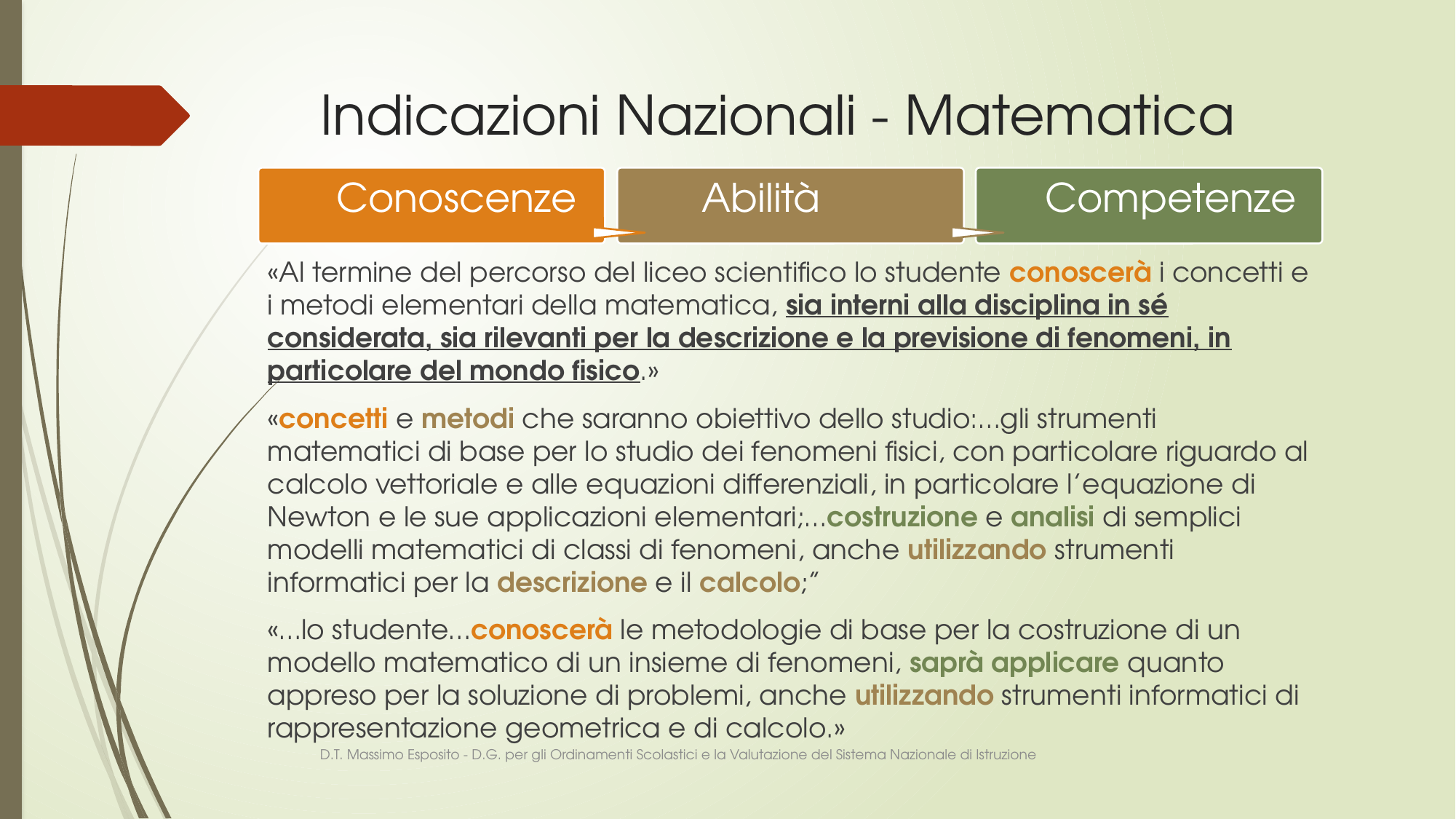

# Indicazioni Nazionali - Matematica

Conoscenze

Abilità

Competenze
«Al termine del percorso del liceo scientifico lo studente conoscerà i concetti e i metodi elementari della matematica, sia interni alla disciplina in sé considerata, sia rilevanti per la descrizione e la previsione di fenomeni, in particolare del mondo fisico.»
«concetti e metodi che saranno obiettivo dello studio:…gli strumenti matematici di base per lo studio dei fenomeni fisici, con particolare riguardo al calcolo vettoriale e alle equazioni differenziali, in particolare l’equazione di Newton e le sue applicazioni elementari;…costruzione e analisi di semplici modelli matematici di classi di fenomeni, anche utilizzando strumenti informatici per la descrizione e il calcolo;”
«…lo studente…conoscerà le metodologie di base per la costruzione di un modello matematico di un insieme di fenomeni, saprà applicare quanto appreso per la soluzione di problemi, anche utilizzando strumenti informatici di rappresentazione geometrica e di calcolo.»
D.T. Massimo Esposito - D.G. per gli Ordinamenti Scolastici e la Valutazione del Sistema Nazionale di Istruzione